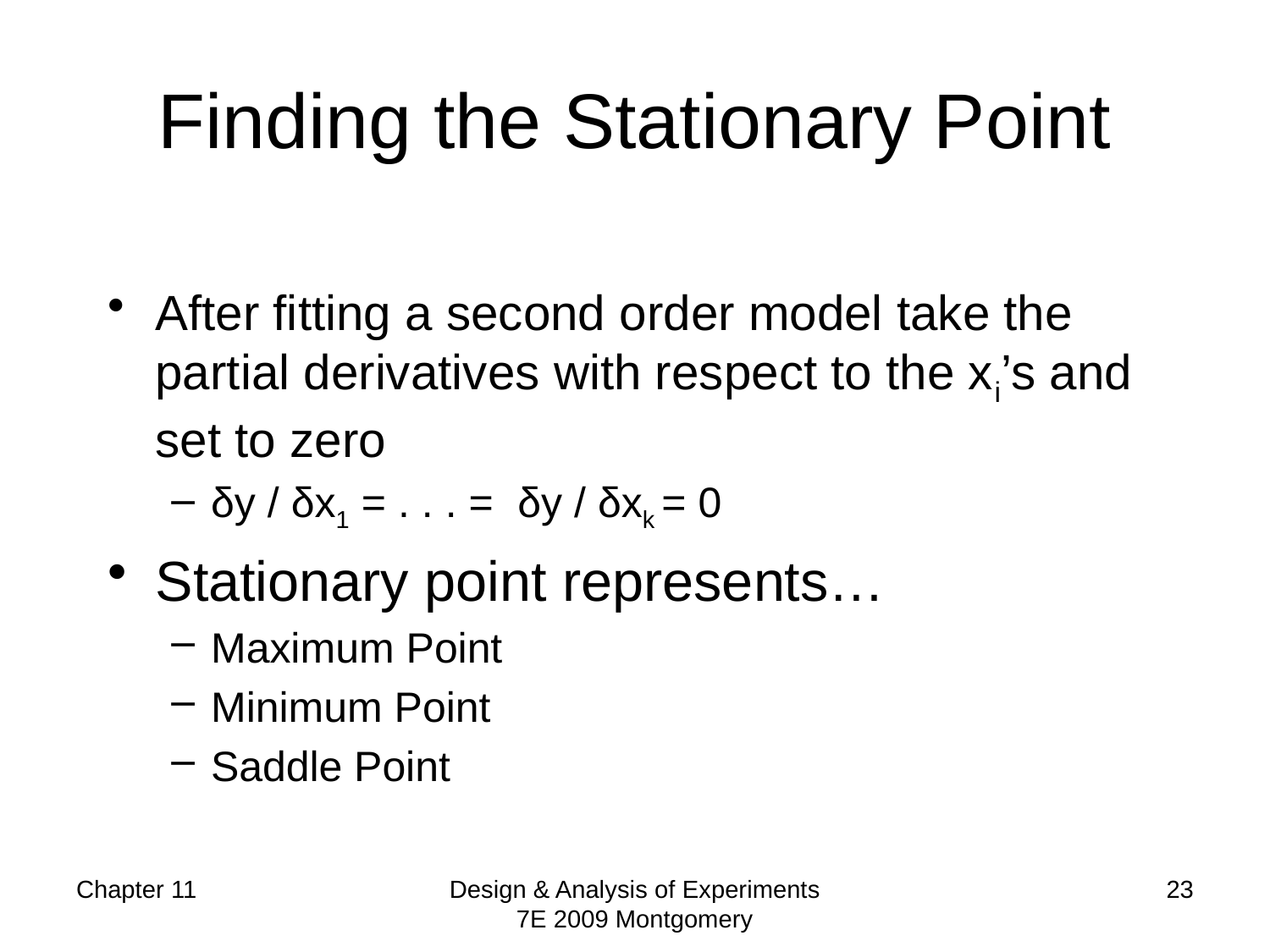

# Finding the Stationary Point
After fitting a second order model take the partial derivatives with respect to the xi’s and set to zero
δy / δx1 = . . . =  δy / δxk = 0
Stationary point represents…
Maximum Point
Minimum Point
Saddle Point

Chapter 11
Design & Analysis of Experiments 7E 2009 Montgomery
23